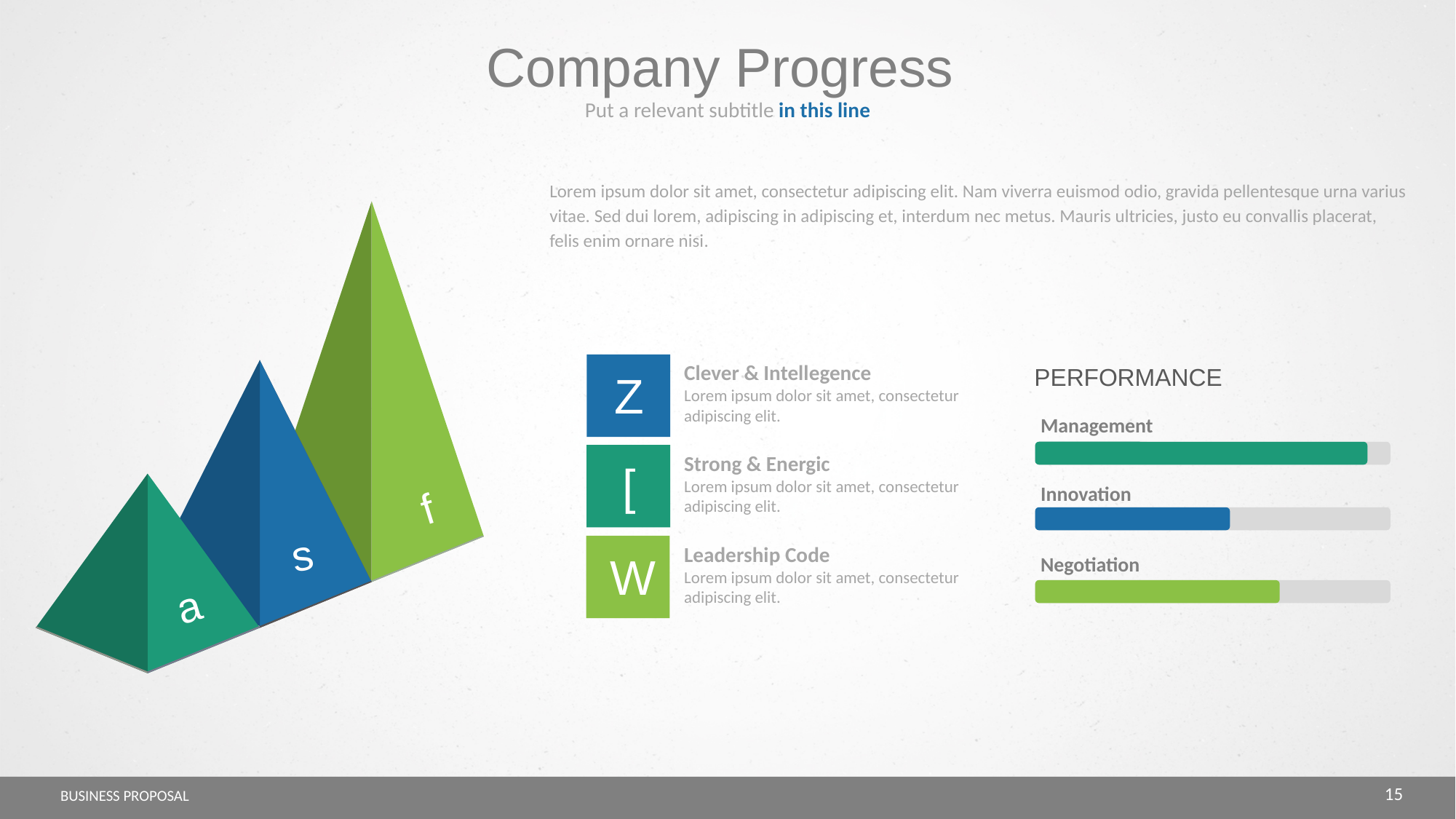

Company Progress
Put a relevant subtitle in this line
Lorem ipsum dolor sit amet, consectetur adipiscing elit. Nam viverra euismod odio, gravida pellentesque urna varius vitae. Sed dui lorem, adipiscing in adipiscing et, interdum nec metus. Mauris ultricies, justo eu convallis placerat, felis enim ornare nisi.

f
s
a
Z

Clever & Intellegence
Lorem ipsum dolor sit amet, consectetur adipiscing elit.
[

Strong & Energic
Lorem ipsum dolor sit amet, consectetur adipiscing elit.
W

Leadership Code
Lorem ipsum dolor sit amet, consectetur adipiscing elit.
PERFORMANCE
Management

Innovation

Negotiation

15
BUSINESS PROPOSAL